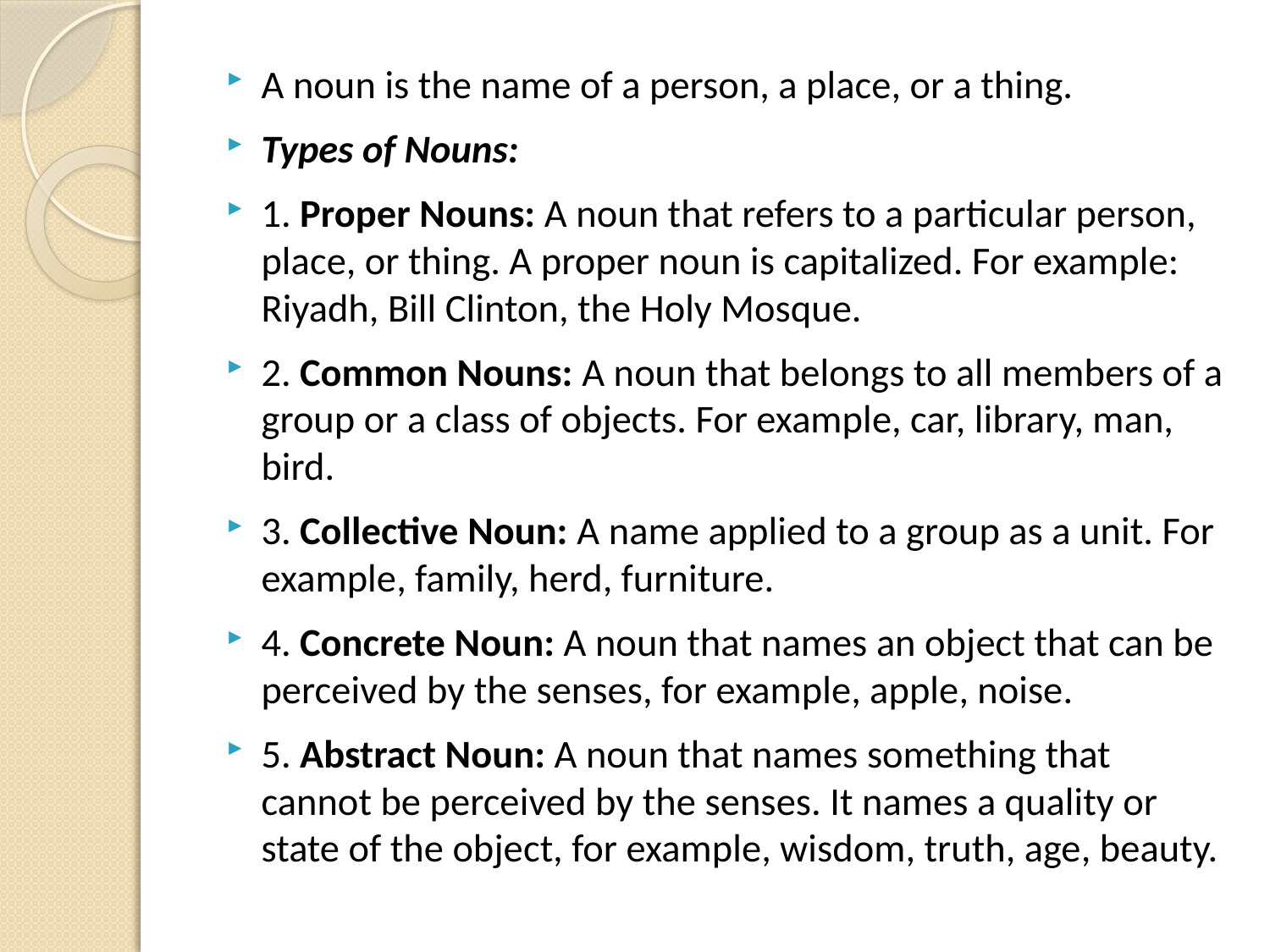

A noun is the name of a person, a place, or a thing.
Types of Nouns:
1. Proper Nouns: A noun that refers to a particular person, place, or thing. A proper noun is capitalized. For example: Riyadh, Bill Clinton, the Holy Mosque.
2. Common Nouns: A noun that belongs to all members of a group or a class of objects. For example, car, library, man, bird.
3. Collective Noun: A name applied to a group as a unit. For example, family, herd, furniture.
4. Concrete Noun: A noun that names an object that can be perceived by the senses, for example, apple, noise.
5. Abstract Noun: A noun that names something that cannot be perceived by the senses. It names a quality or state of the object, for example, wisdom, truth, age, beauty.